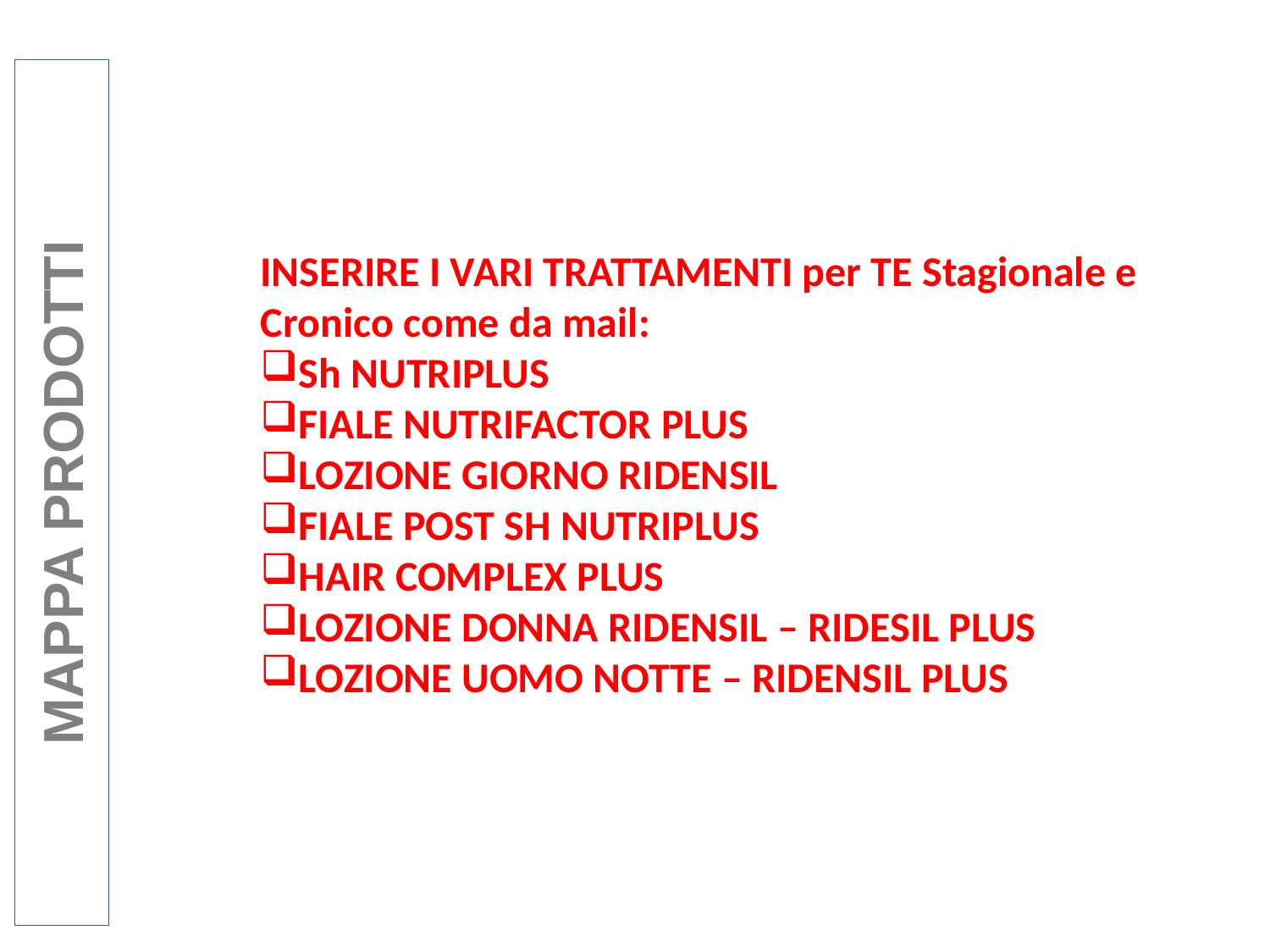

MAPPA PRODOTTI
INSERIRE I VARI TRATTAMENTI per TE Stagionale e Cronico come da mail:
Sh NUTRIPLUS
FIALE NUTRIFACTOR PLUS
LOZIONE GIORNO RIDENSIL
FIALE POST SH NUTRIPLUS
HAIR COMPLEX PLUS
LOZIONE DONNA RIDENSIL – RIDESIL PLUS
LOZIONE UOMO NOTTE – RIDENSIL PLUS